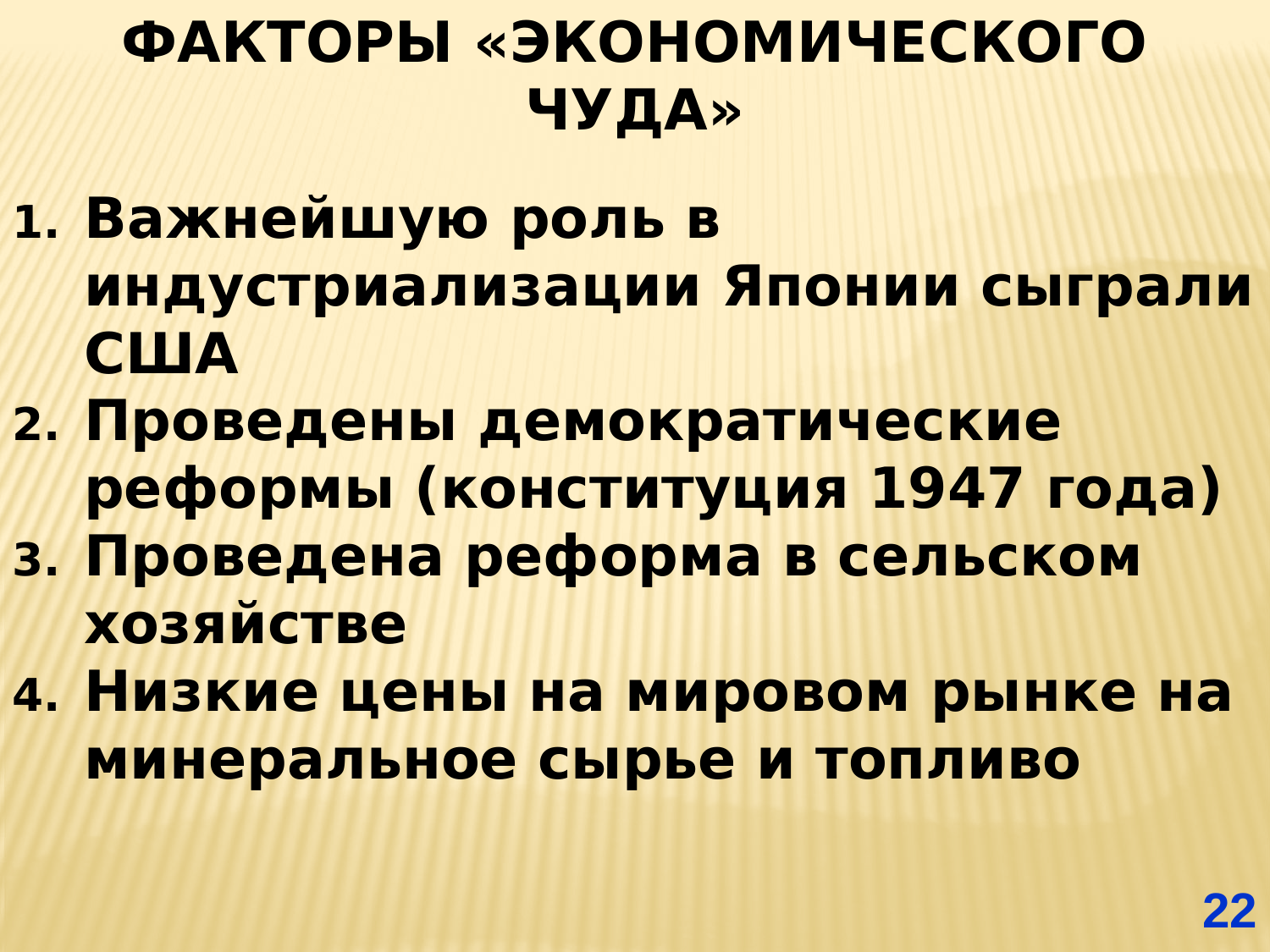

ФАКТОРЫ «ЭКОНОМИЧЕСКОГО ЧУДА»
Важнейшую роль в индустриализации Японии сыграли США
Проведены демократические реформы (конституция 1947 года)
Проведена реформа в сельском хозяйстве
Низкие цены на мировом рынке на минеральное сырье и топливо
22